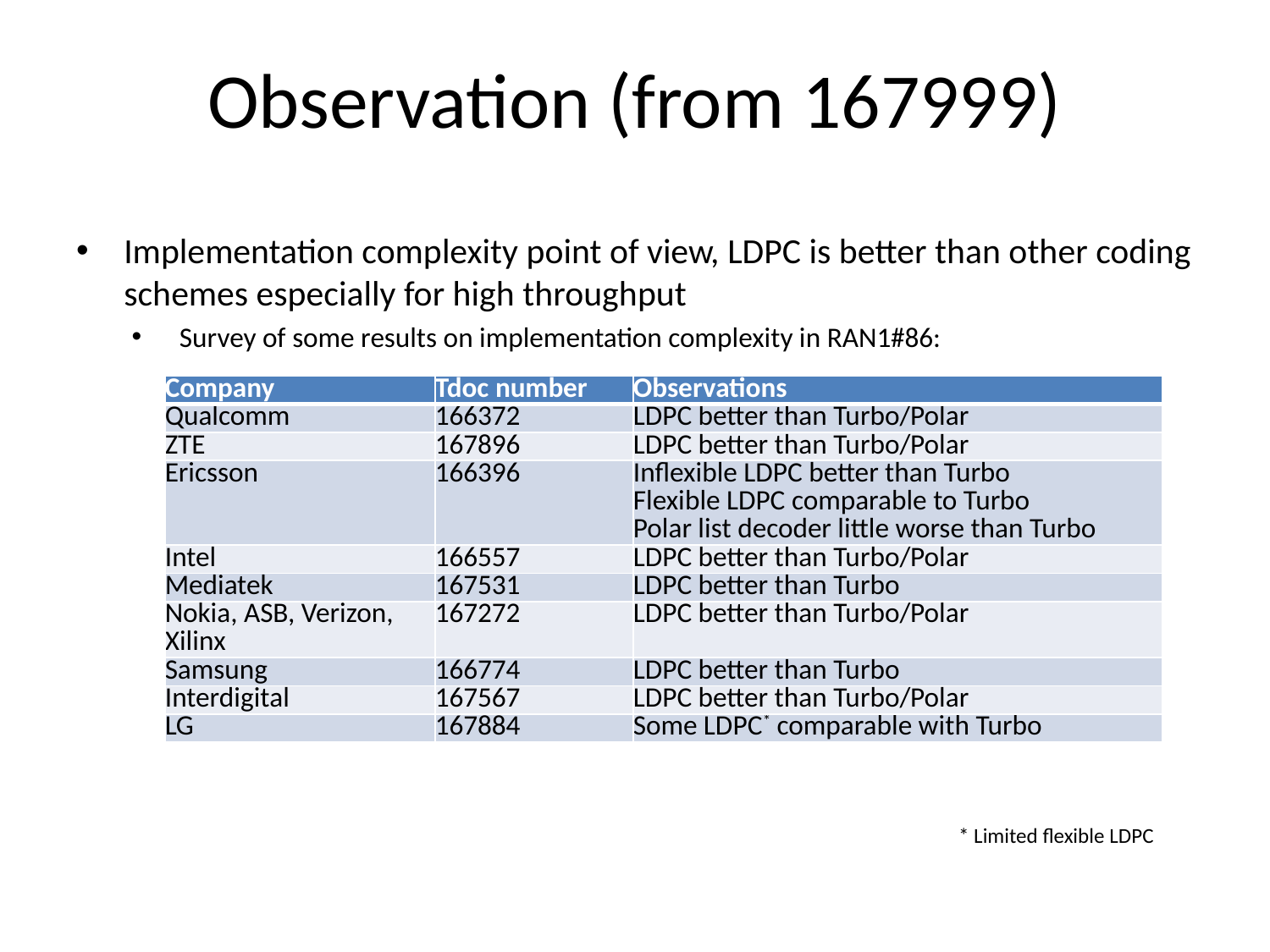

# Observation (from 167999)
Implementation complexity point of view, LDPC is better than other coding schemes especially for high throughput
Survey of some results on implementation complexity in RAN1#86:

| Company | Tdoc number | Observations |
| --- | --- | --- |
| Qualcomm | 166372 | LDPC better than Turbo/Polar |
| ZTE | 167896 | LDPC better than Turbo/Polar |
| Ericsson | 166396 | Inflexible LDPC better than Turbo Flexible LDPC comparable to Turbo Polar list decoder little worse than Turbo |
| Intel | 166557 | LDPC better than Turbo/Polar |
| Mediatek | 167531 | LDPC better than Turbo |
| Nokia, ASB, Verizon, Xilinx | 167272 | LDPC better than Turbo/Polar |
| Samsung | 166774 | LDPC better than Turbo |
| Interdigital | 167567 | LDPC better than Turbo/Polar |
| LG | 167884 | Some LDPC\* comparable with Turbo |
* Limited flexible LDPC